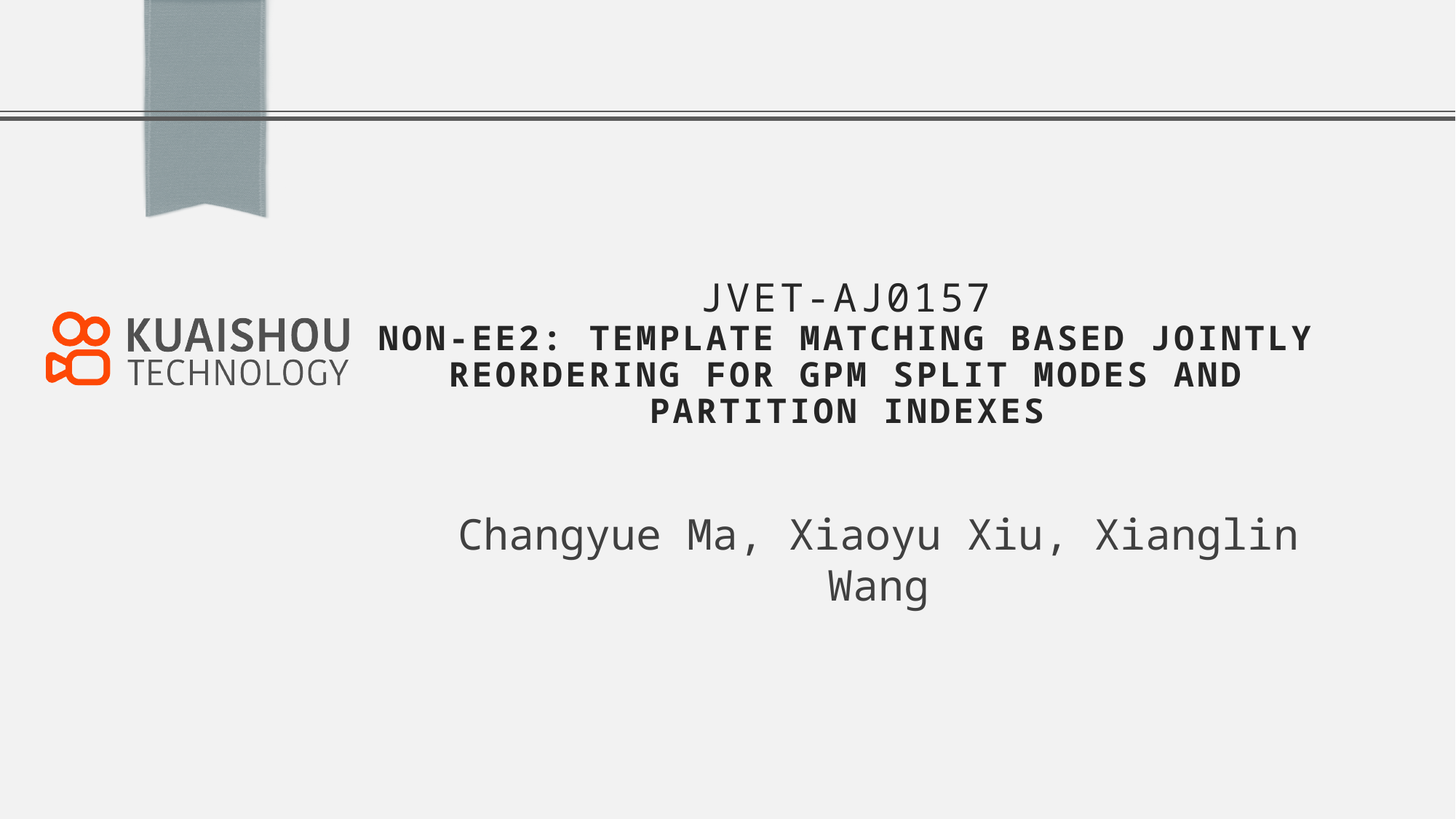

# JVET-aJ0157 Non-EE2: Template matching based jointly reordering for GPM split modes and partition indexes
Changyue Ma, Xiaoyu Xiu, Xianglin Wang